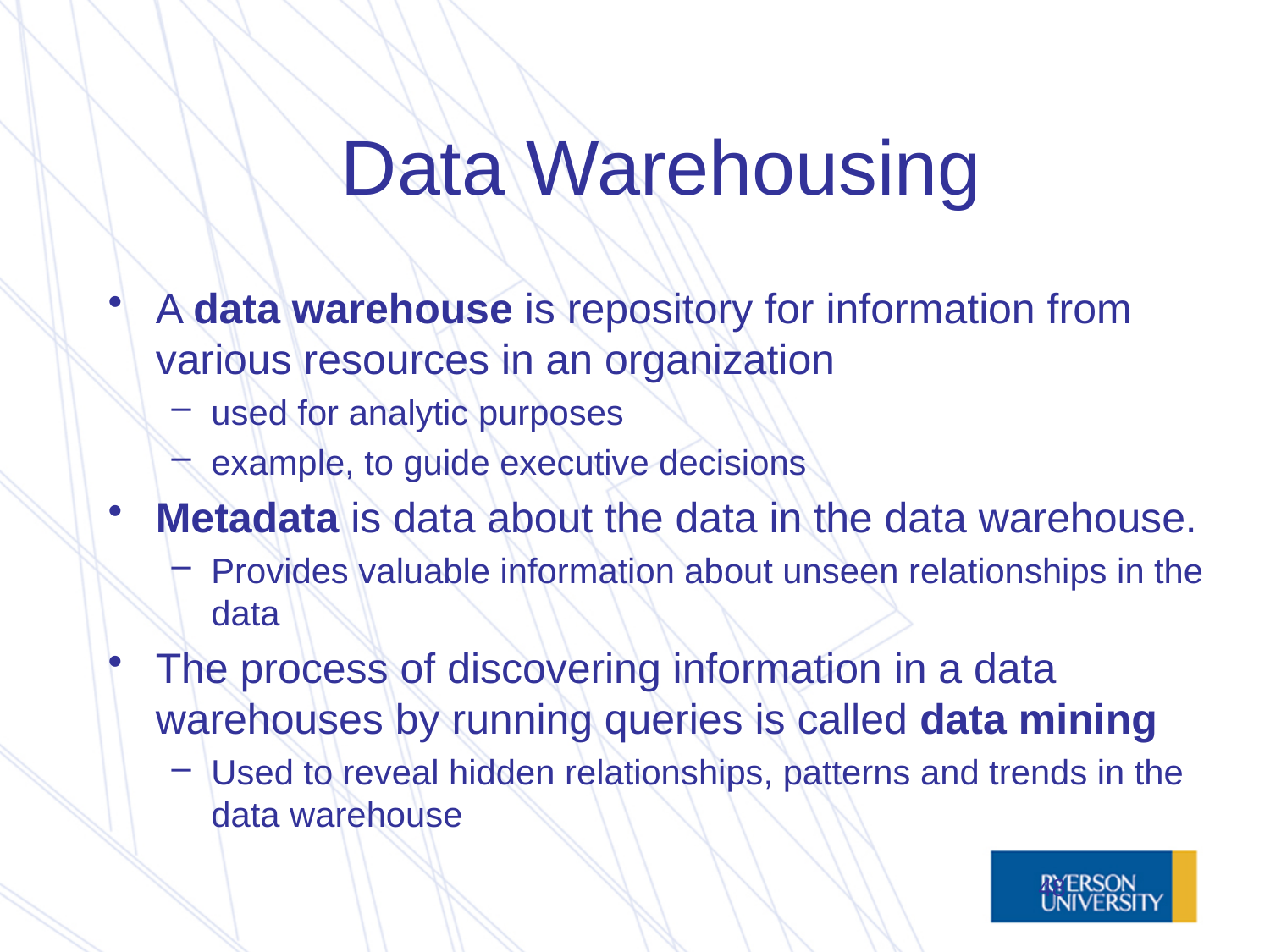

# Data Warehousing
A data warehouse is repository for information from various resources in an organization
used for analytic purposes
example, to guide executive decisions
Metadata is data about the data in the data warehouse.
Provides valuable information about unseen relationships in the data
The process of discovering information in a data warehouses by running queries is called data mining
Used to reveal hidden relationships, patterns and trends in the data warehouse

48